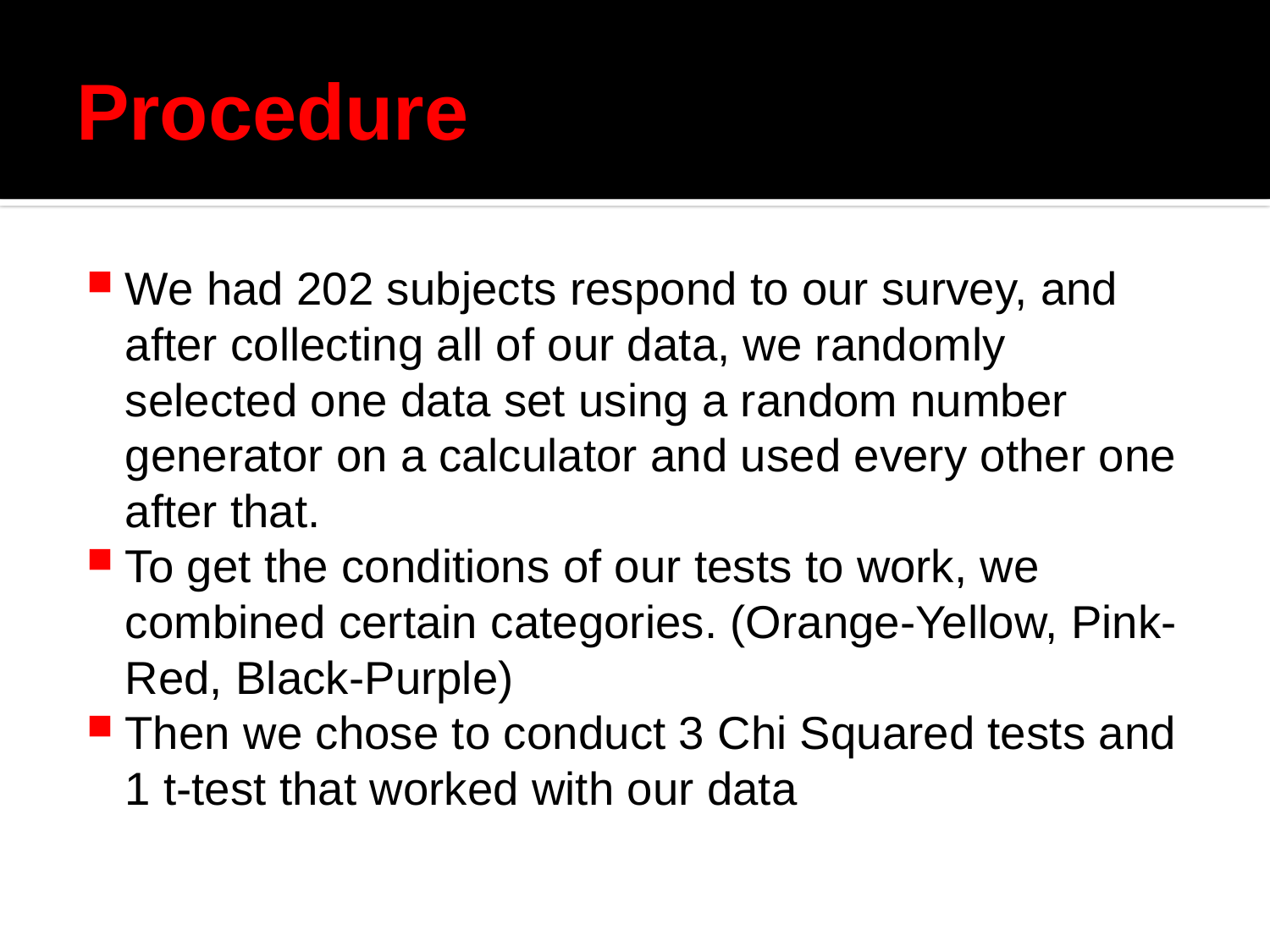

# Procedure
We had 202 subjects respond to our survey, and after collecting all of our data, we randomly selected one data set using a random number generator on a calculator and used every other one after that.
To get the conditions of our tests to work, we combined certain categories. (Orange-Yellow, Pink-Red, Black-Purple)
Then we chose to conduct 3 Chi Squared tests and 1 t-test that worked with our data